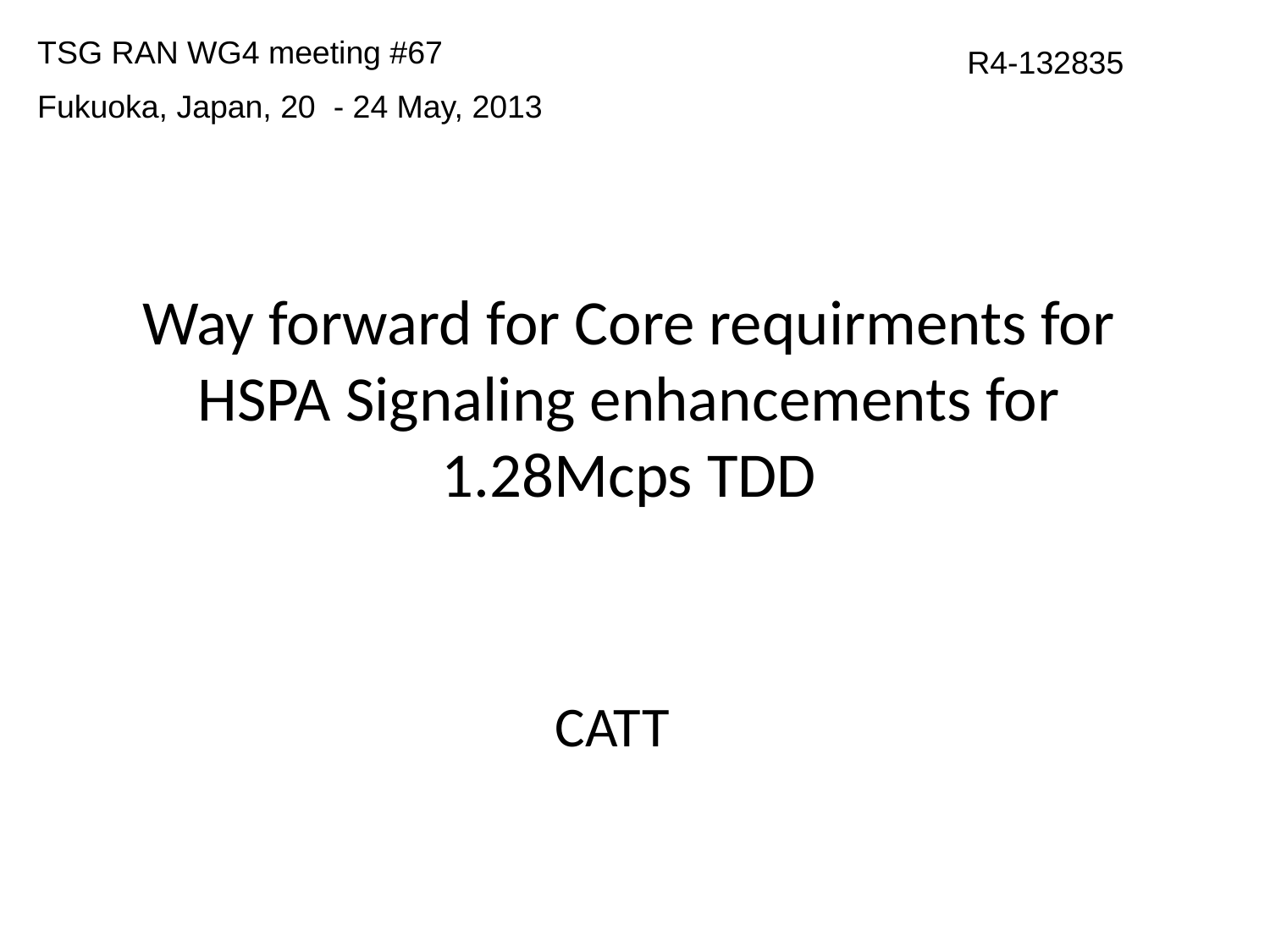

TSG RAN WG4 meeting #67
Fukuoka, Japan, 20  - 24 May, 2013
R4-132835
# Way forward for Core requirments for HSPA Signaling enhancements for 1.28Mcps TDD
CATT